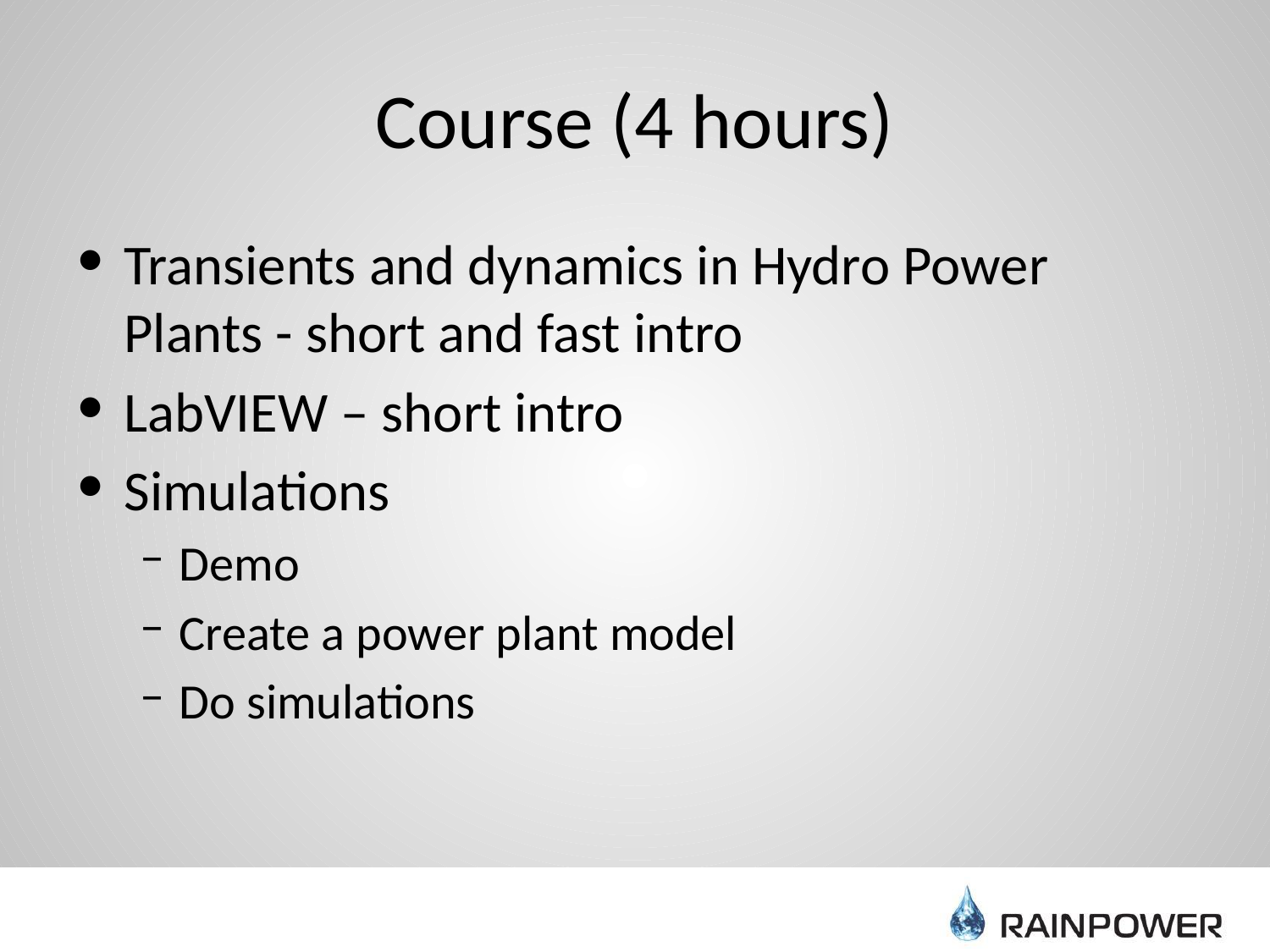

# Course (4 hours)
Transients and dynamics in Hydro Power Plants - short and fast intro
LabVIEW – short intro
Simulations
Demo
Create a power plant model
Do simulations